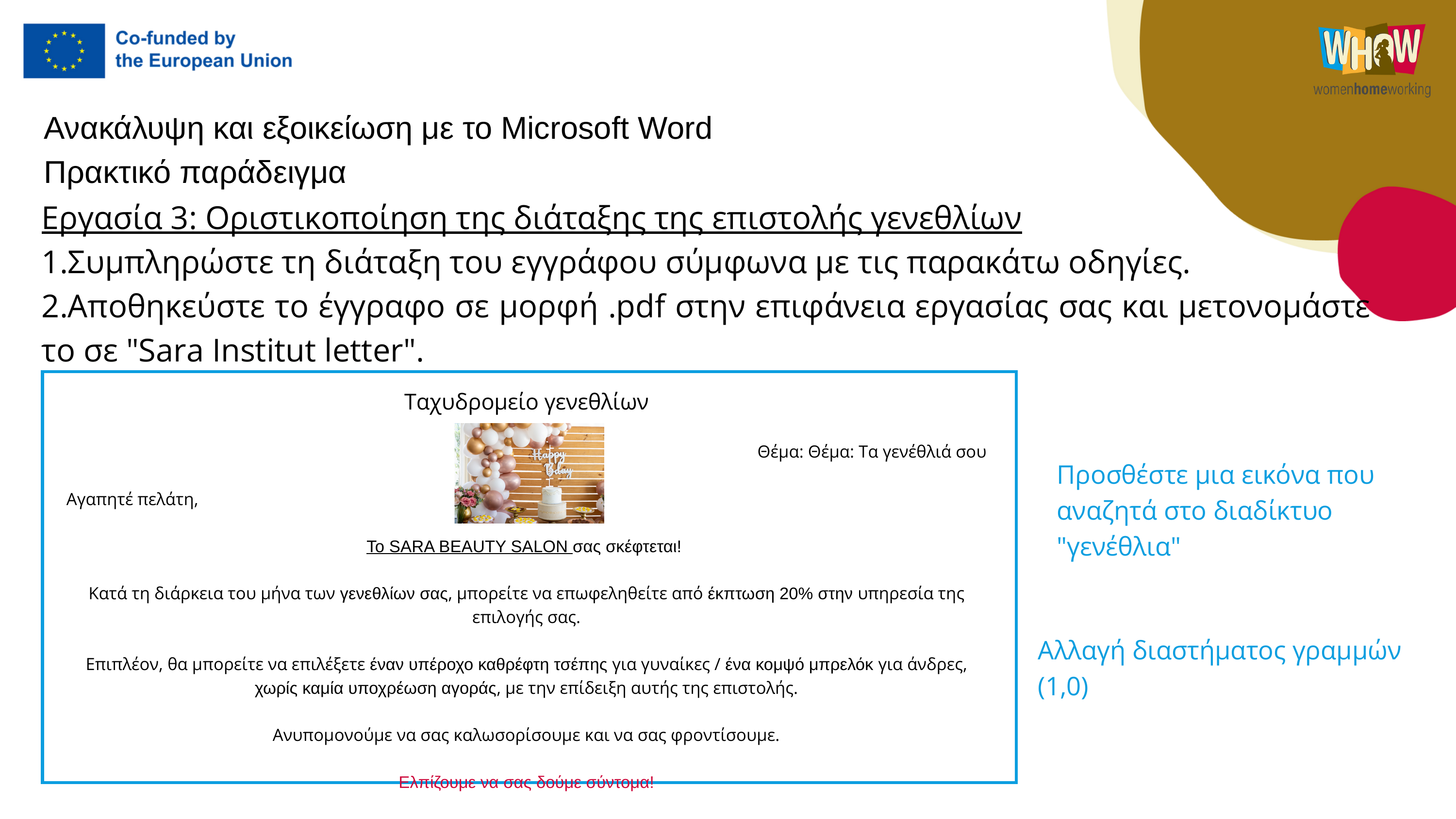

Ανακάλυψη και εξοικείωση με το Microsoft Word
Πρακτικό παράδειγμα
Εργασία 3: Οριστικοποίηση της διάταξης της επιστολής γενεθλίων
1.Συμπληρώστε τη διάταξη του εγγράφου σύμφωνα με τις παρακάτω οδηγίες.
2.Αποθηκεύστε το έγγραφο σε μορφή .pdf στην επιφάνεια εργασίας σας και μετονομάστε το σε "Sara Institut letter".

Ταχυδρομείο γενεθλίων

Θέμα: Θέμα: Τα γενέθλιά σου

Αγαπητέ πελάτη,

Το SARA BEAUTY SALON σας σκέφτεται!

Κατά τη διάρκεια του μήνα των γενεθλίων σας, μπορείτε να επωφεληθείτε από έκπτωση 20% στην υπηρεσία της επιλογής σας.

Επιπλέον, θα μπορείτε να επιλέξετε έναν υπέροχο καθρέφτη τσέπης για γυναίκες / ένα κομψό μπρελόκ για άνδρες, χωρίς καμία υποχρέωση αγοράς, με την επίδειξη αυτής της επιστολής.

Ανυπομονούμε να σας καλωσορίσουμε και να σας φροντίσουμε.

Ελπίζουμε να σας δούμε σύντομα!

Προσθέστε μια εικόνα που αναζητά στο διαδίκτυο "γενέθλια"
Αλλαγή διαστήματος γραμμών
(1,0)